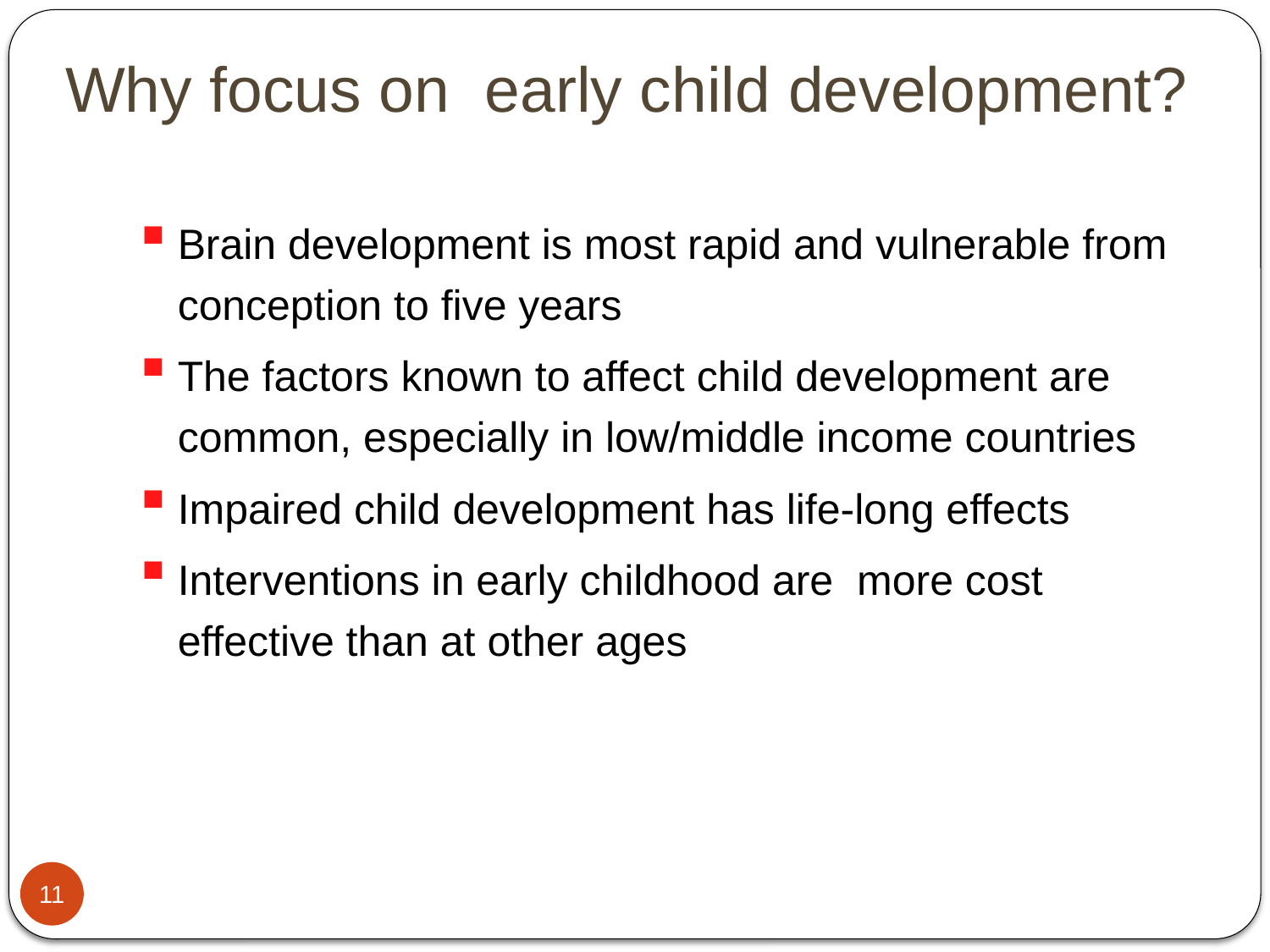

# Why focus on  early child development?
Brain development is most rapid and vulnerable from conception to five years
The factors known to affect child development are common, especially in low/middle income countries
Impaired child development has life-long effects
Interventions in early childhood are  more cost effective than at other ages

11